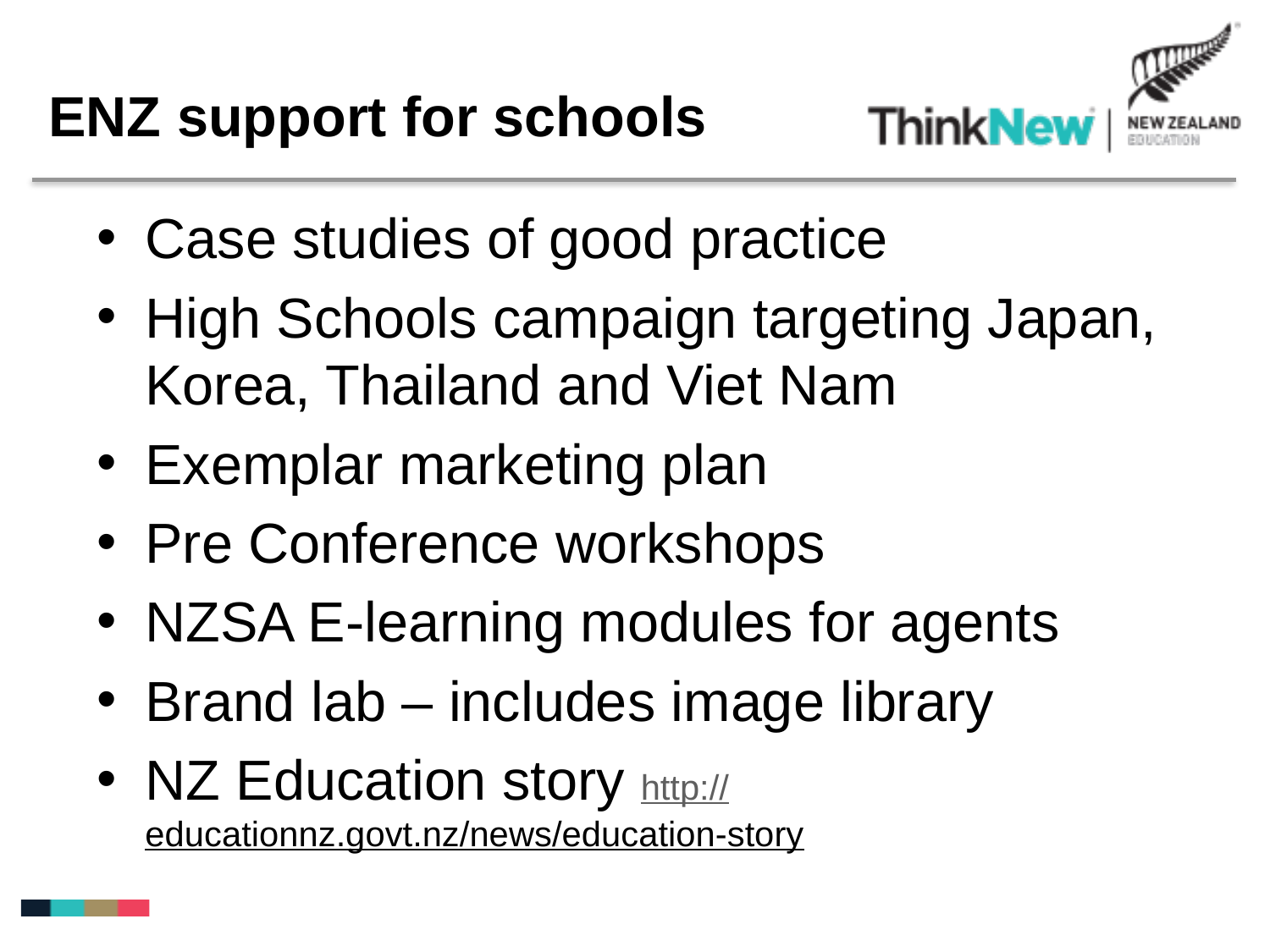

ENZ support for schools
Case studies of good practice
High Schools campaign targeting Japan, Korea, Thailand and Viet Nam
Exemplar marketing plan
Pre Conference workshops
NZSA E-learning modules for agents
Brand lab – includes image library
NZ Education story http://educationnz.govt.nz/news/education-story